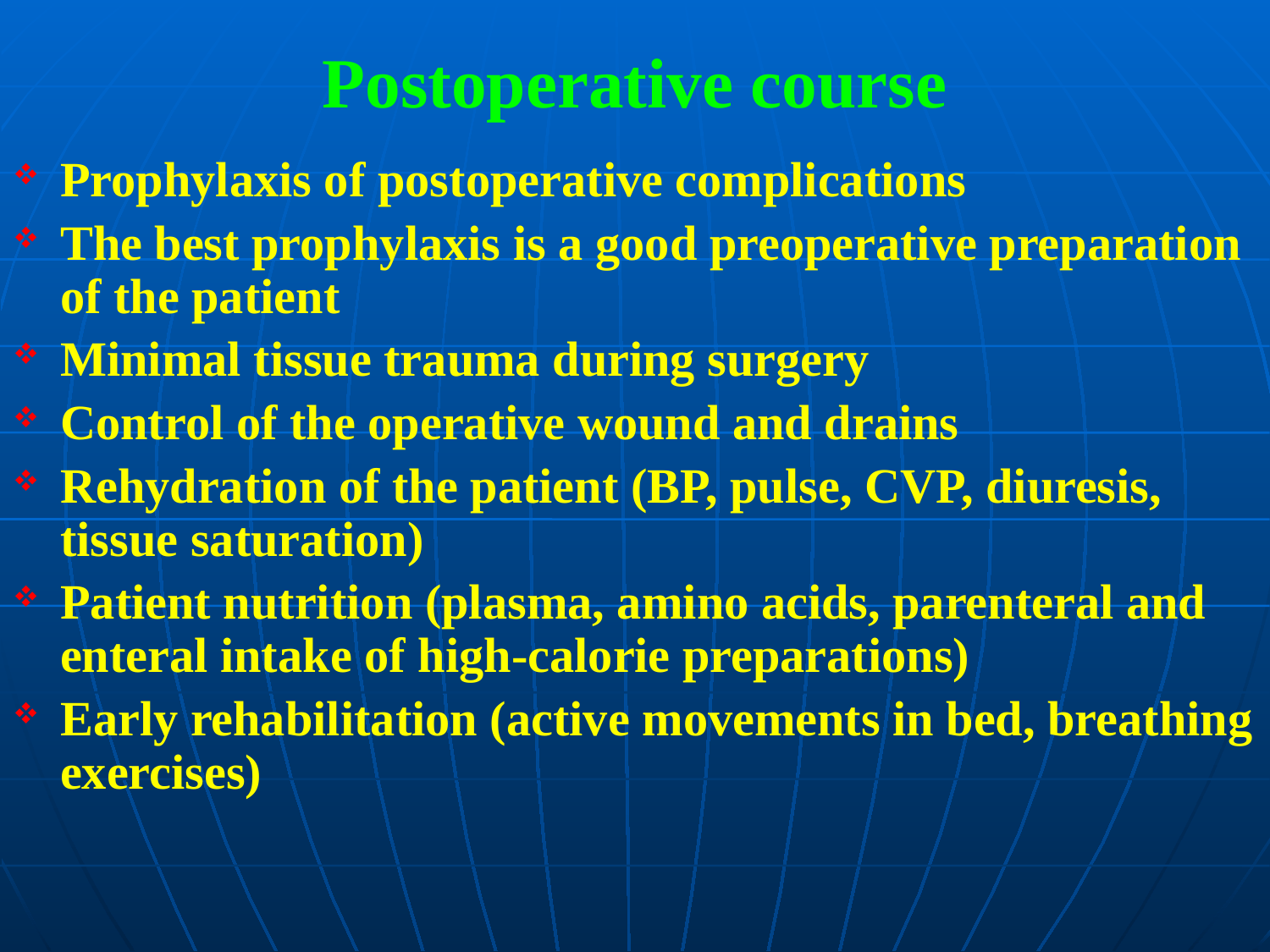

# Postoperative course
Prophylaxis of postoperative complications
The best prophylaxis is a good preoperative preparation of the patient
Minimal tissue trauma during surgery
Control of the operative wound and drains
Rehydration of the patient (BP, pulse, CVP, diuresis, tissue saturation)
Patient nutrition (plasma, amino acids, parenteral and enteral intake of high-calorie preparations)
Early rehabilitation (active movements in bed, breathing exercises)